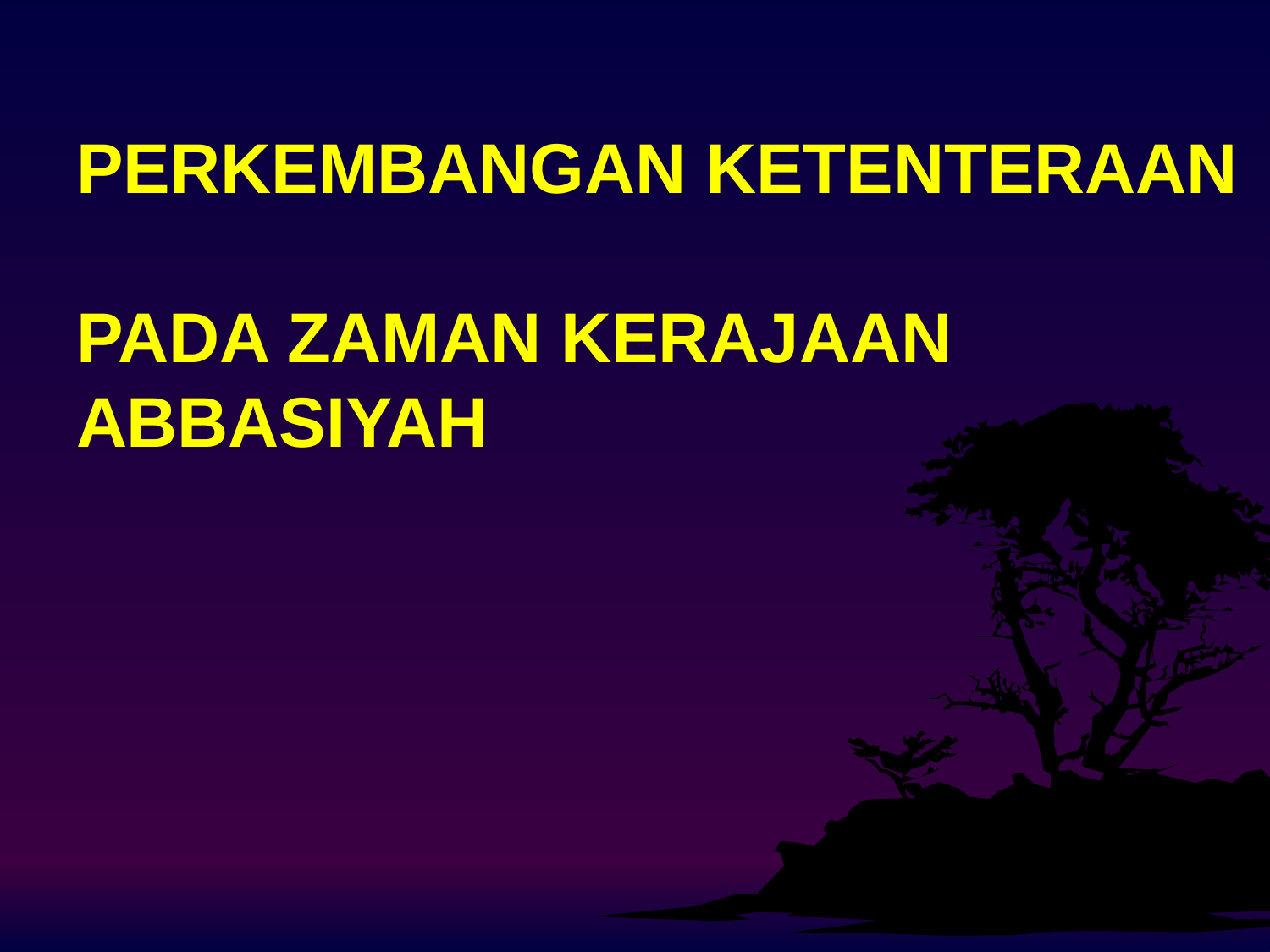

# PERKEMBANGAN KETENTERAAN PADA ZAMAN KERAJAAN ABBASIYAH